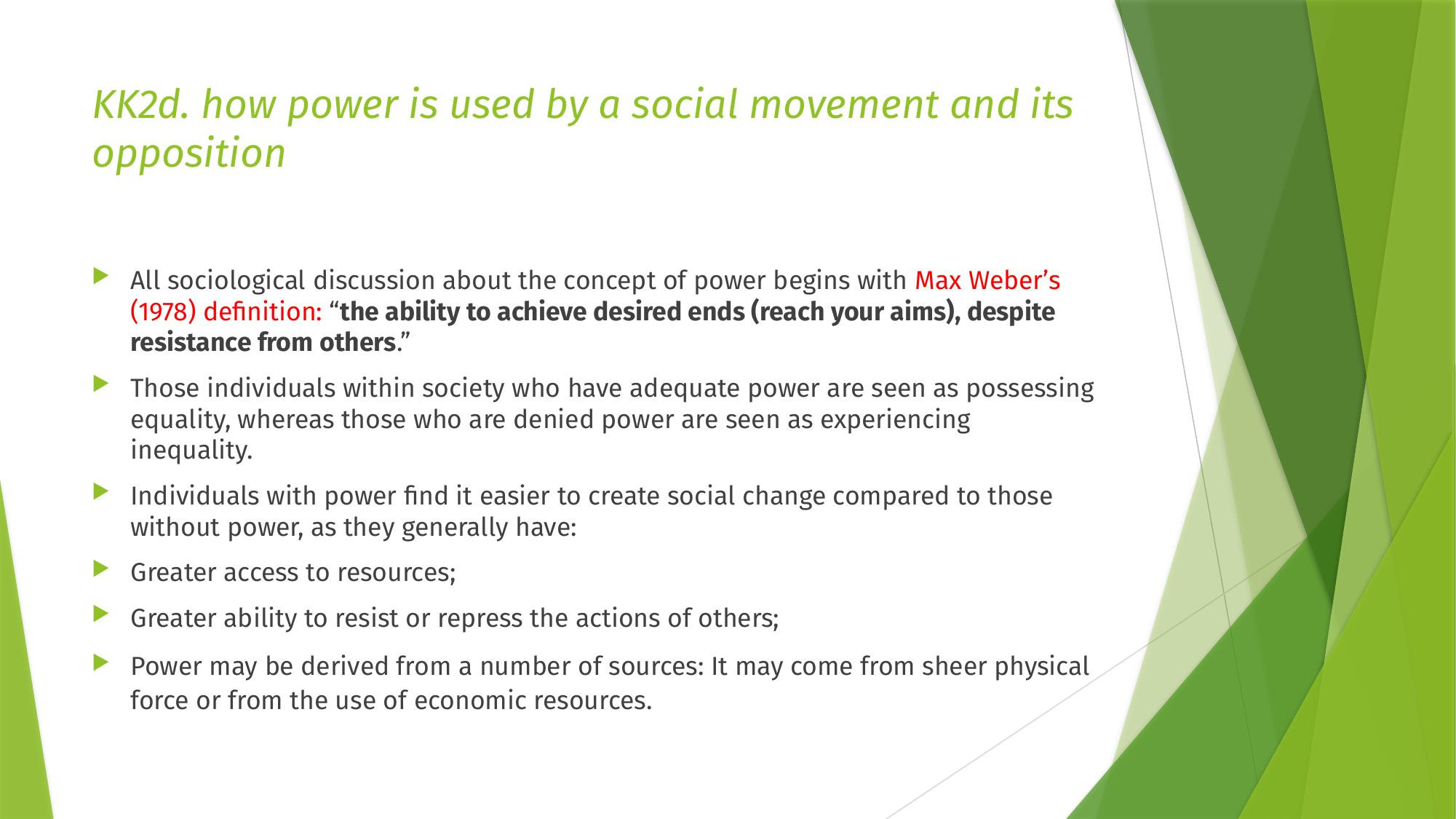

# KK2d. how power is used by a social movement and its opposition
All sociological discussion about the concept of power begins with Max Weber’s (1978) definition: “the ability to achieve desired ends (reach your aims), despite resistance from others.”
Those individuals within society who have adequate power are seen as possessing equality, whereas those who are denied power are seen as experiencing inequality.
Individuals with power find it easier to create social change compared to those without power, as they generally have:
Greater access to resources;
Greater ability to resist or repress the actions of others;
Power may be derived from a number of sources: It may come from sheer physical force or from the use of economic resources.